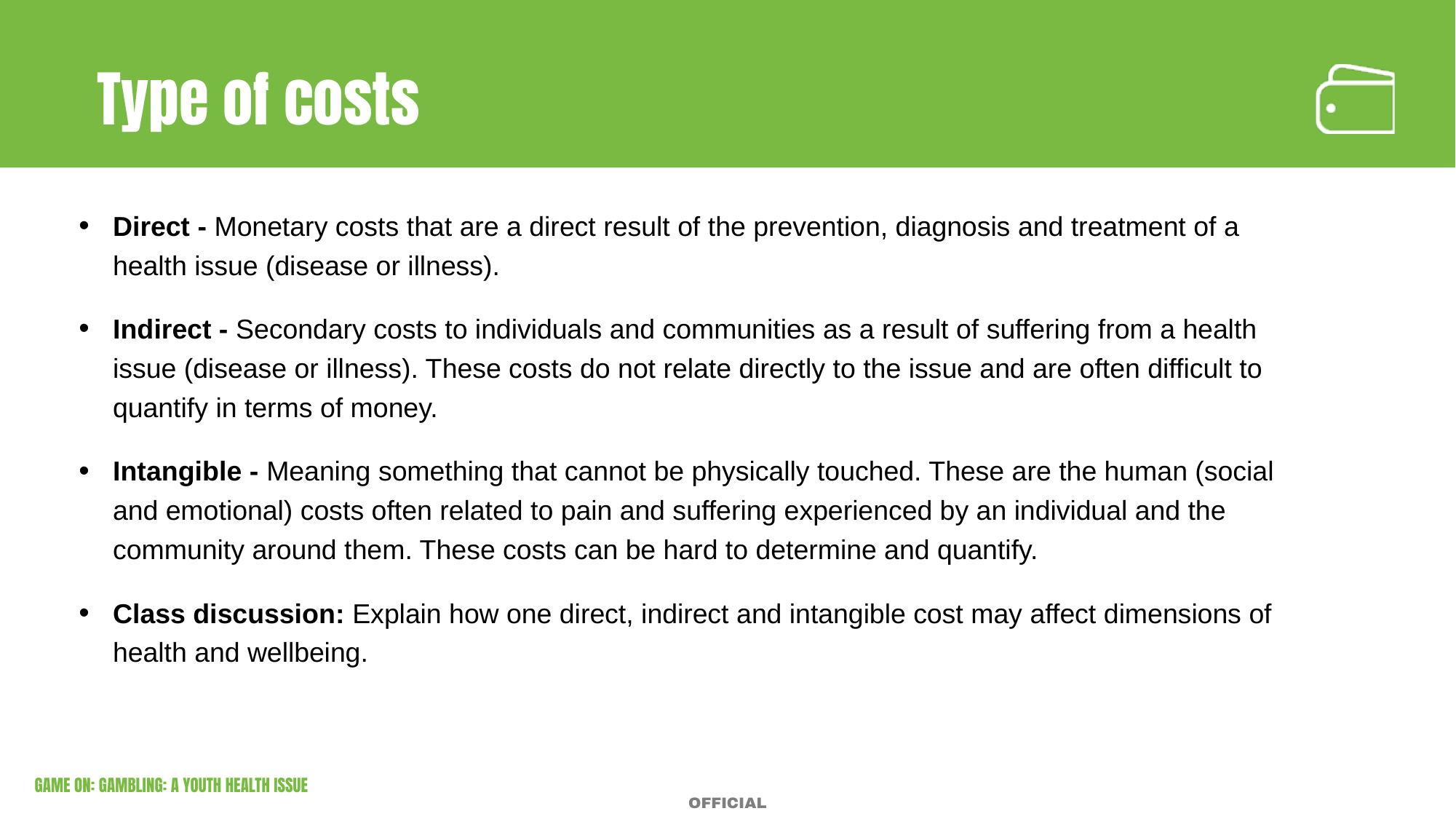

Type of costs
Direct - Monetary costs that are a direct result of the prevention, diagnosis and treatment of a health issue (disease or illness).
Indirect - Secondary costs to individuals and communities as a result of suffering from a health issue (disease or illness). These costs do not relate directly to the issue and are often difficult to quantify in terms of money.
Intangible - Meaning something that cannot be physically touched. These are the human (social and emotional) costs often related to pain and suffering experienced by an individual and the community around them. These costs can be hard to determine and quantify.
Class discussion: Explain how one direct, indirect and intangible cost may affect dimensions of health and wellbeing.